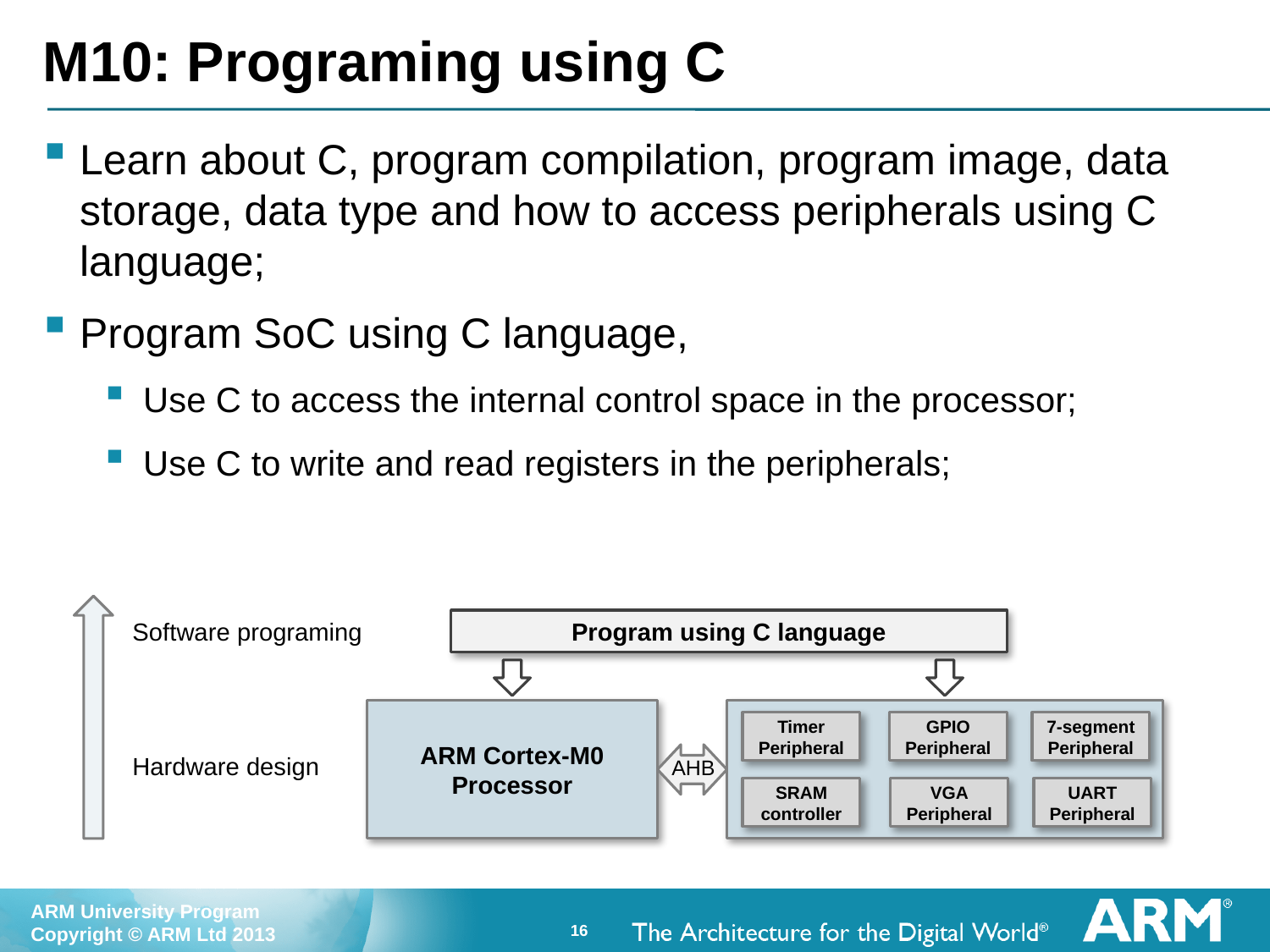

# M10: Programing using C
Learn about C, program compilation, program image, data storage, data type and how to access peripherals using C language;
Program SoC using C language,
Use C to access the internal control space in the processor;
Use C to write and read registers in the peripherals;

Software programing
Program using C language

ARM Cortex-M0
Processor

Timer
Peripheral
GPIO
Peripheral
7-segment
Peripheral

Hardware design
AHB
SRAM
controller
VGA
Peripheral
UART
Peripheral